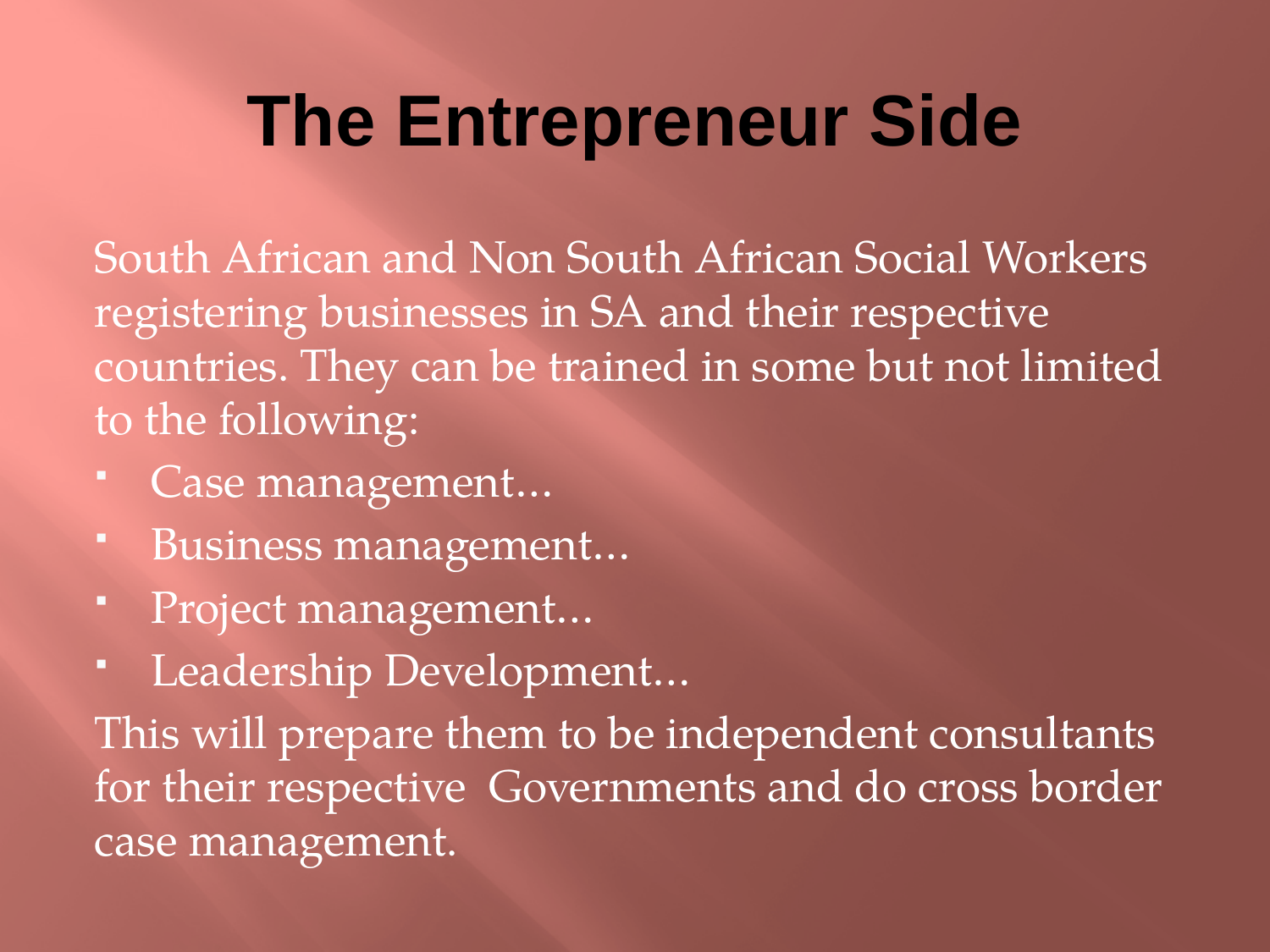

# The Entrepreneur Side
South African and Non South African Social Workers registering businesses in SA and their respective countries. They can be trained in some but not limited to the following:
Case management…
Business management…
Project management…
Leadership Development…
This will prepare them to be independent consultants for their respective  Governments and do cross border case management.